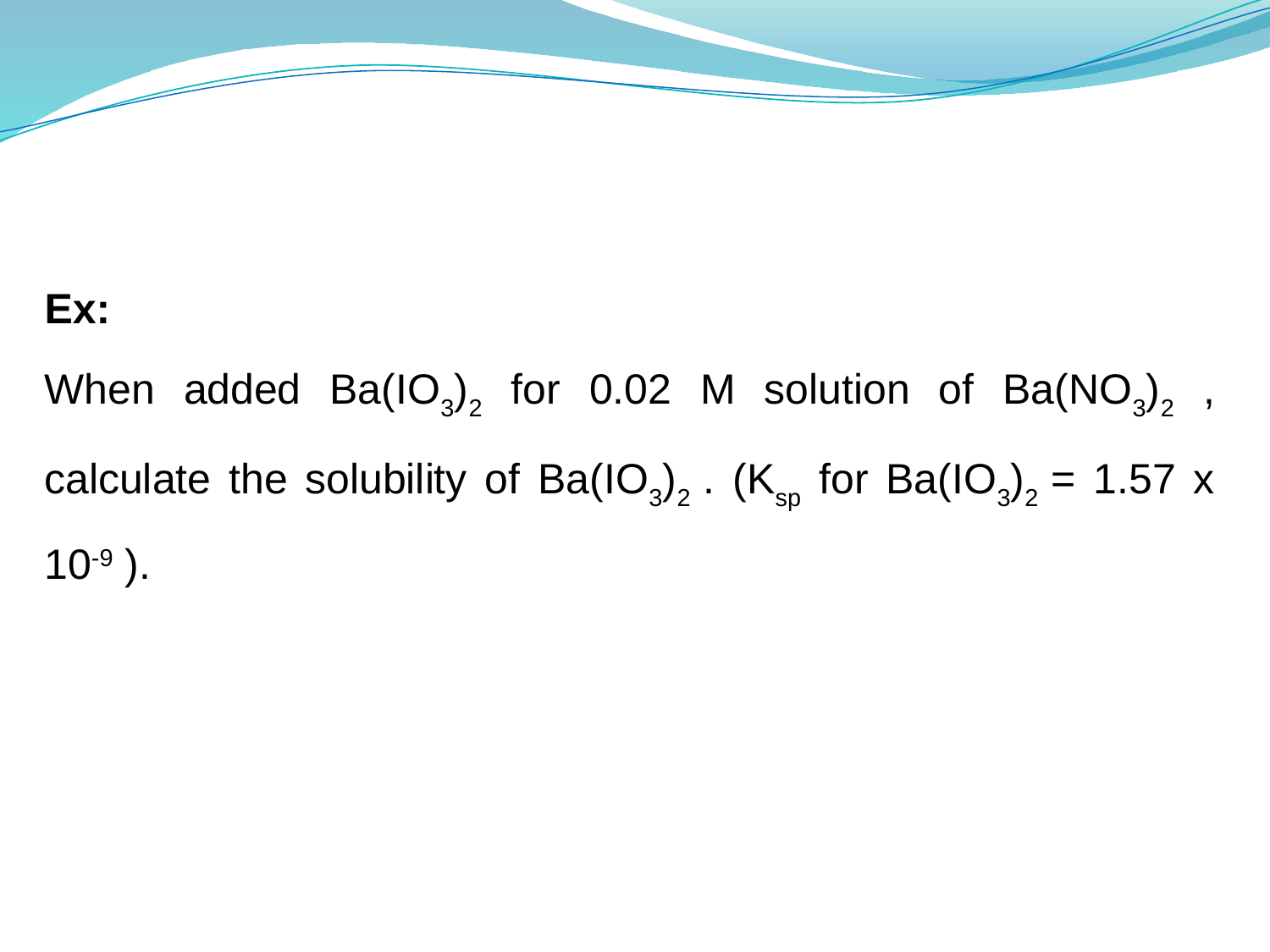

Ex:
When added Ba(IO3)2 for 0.02 M solution of Ba(NO3)2 , calculate the solubility of Ba(IO3)2 . (Ksp for Ba(IO3)2 = 1.57 x 10-9 ).